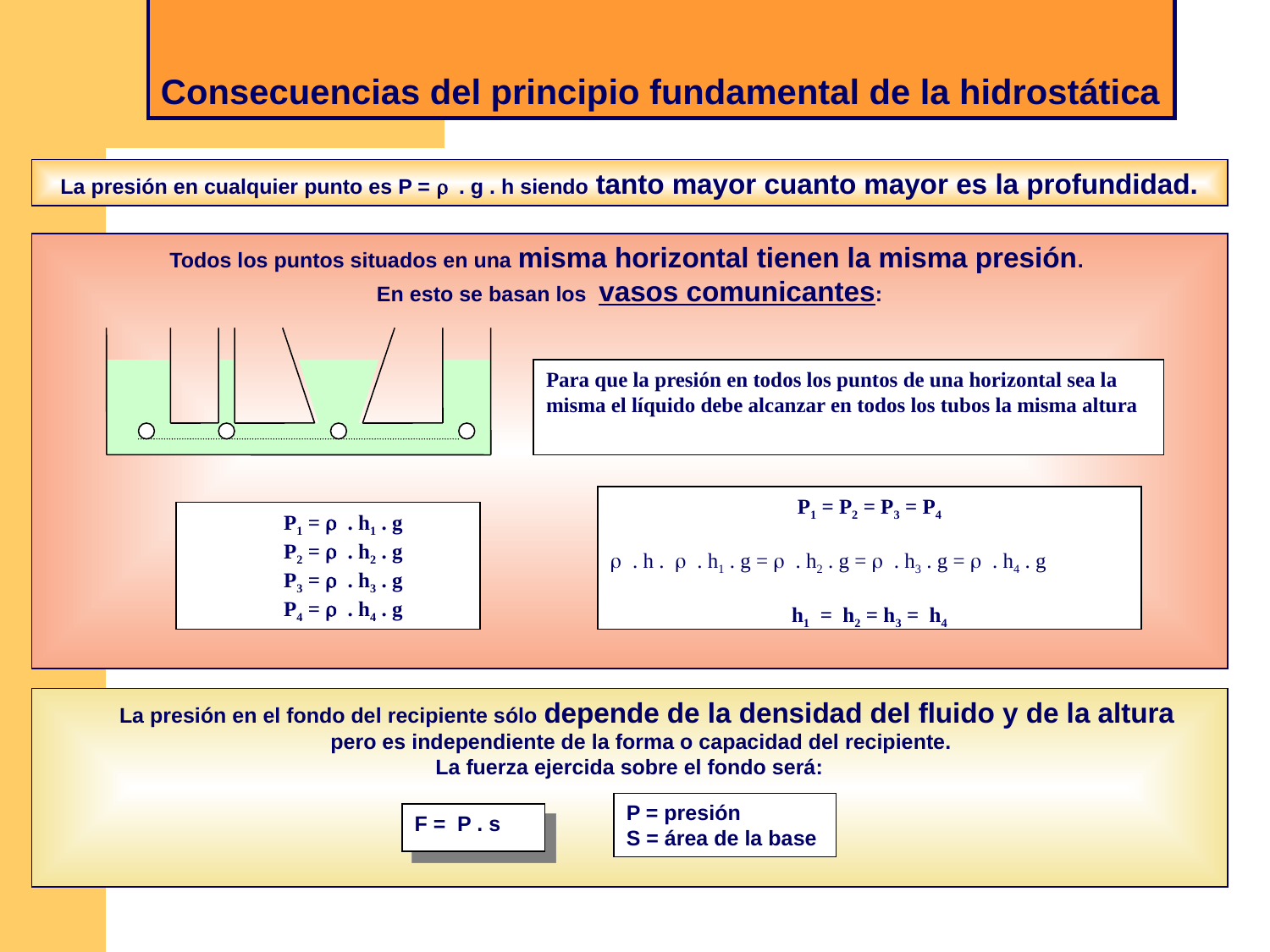

# Consecuencias del principio fundamental de la hidrostática
La presión en cualquier punto es P = ρ . g . h siendo tanto mayor cuanto mayor es la profundidad.
Todos los puntos situados en una misma horizontal tienen la misma presión.
En esto se basan los  vasos comunicantes:

Para que la presión en todos los puntos de una horizontal sea la misma el líquido debe alcanzar en todos los tubos la misma altura
P1 = P2 = P3 = P4

ρ . h .  ρ . h1 . g = ρ . h2 . g = ρ . h3 . g = ρ . h4 . g

h1  =  h2 = h3 =  h4
                  P1 = ρ . h1 . g
                  P2 = ρ . h2 . g
                  P3 = ρ . h3 . g
                  P4 = ρ . h4 . g

        La presión en el fondo del recipiente sólo depende de la densidad del fluido y de la altura
     pero es independiente de la forma o capacidad del recipiente.
La fuerza ejercida sobre el fondo será:

P = presión
S = área de la base
F =  P . s